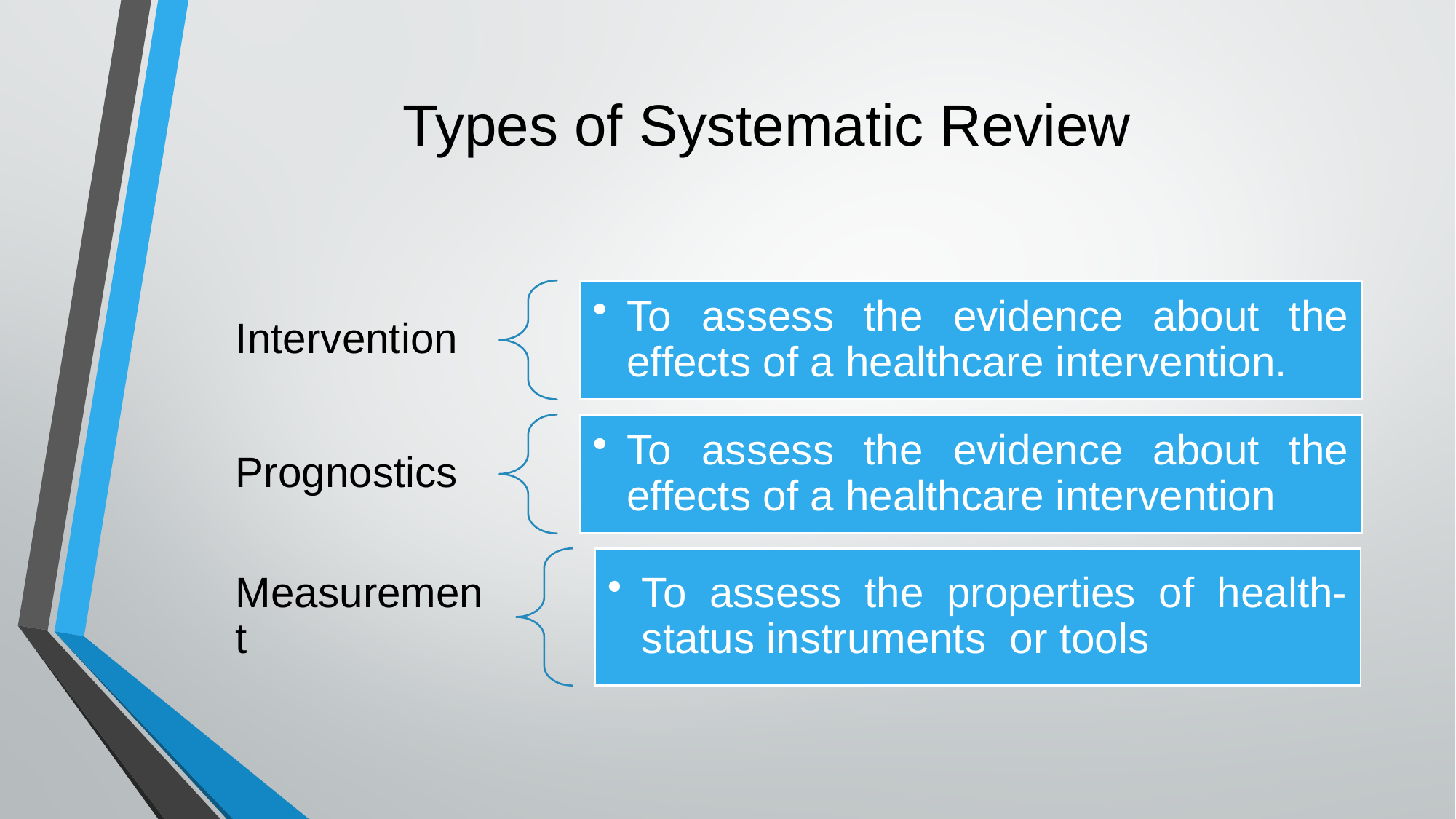

# Types of Systematic Review
Intervention
To assess the evidence about the effects of a healthcare intervention.
Prognostics
To assess the evidence about the effects of a healthcare intervention
Measurement
To assess the properties of health-status instruments  or tools